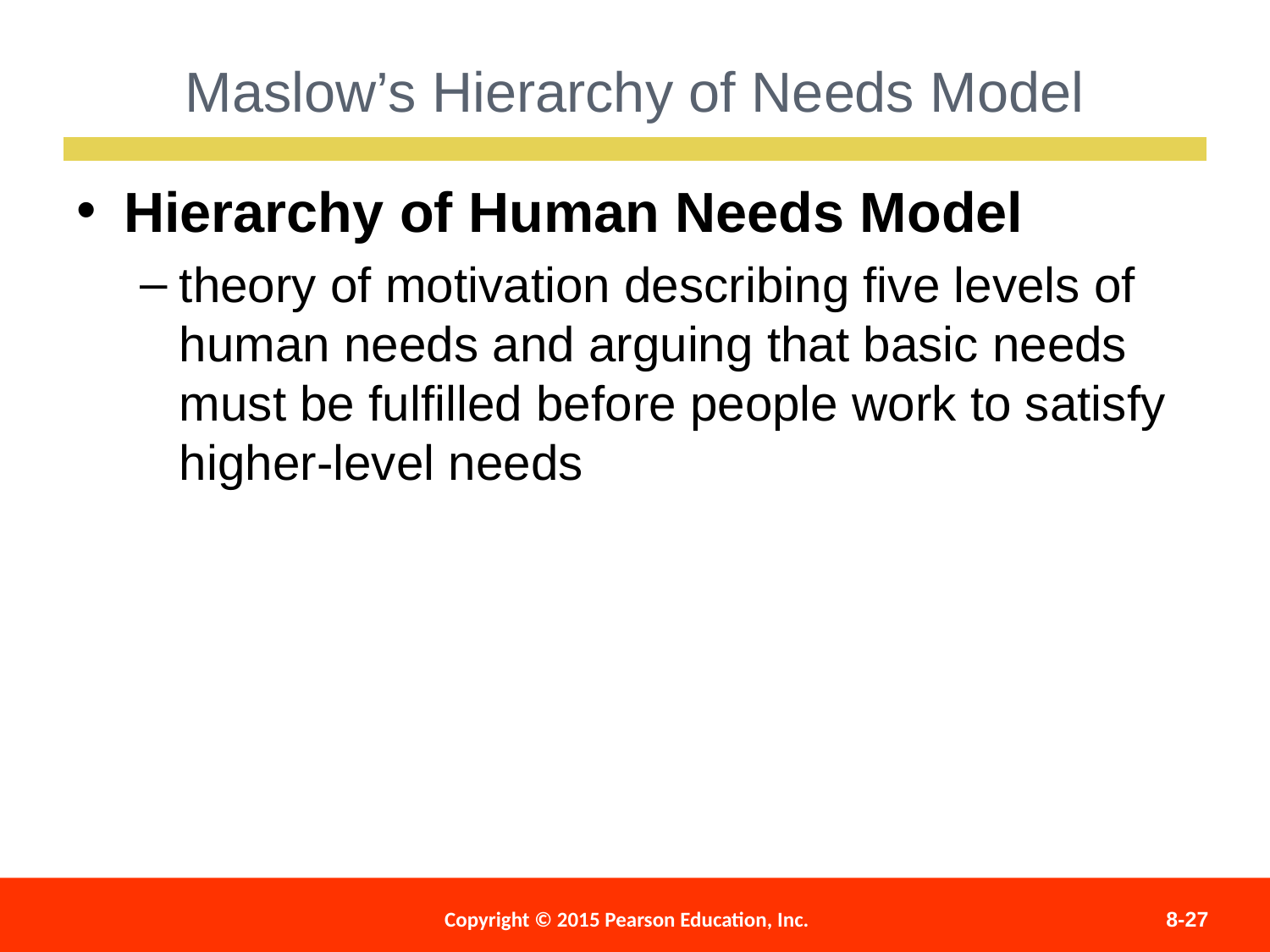

Maslow’s Hierarchy of Needs Model
Hierarchy of Human Needs Model
theory of motivation describing five levels of human needs and arguing that basic needs must be fulfilled before people work to satisfy higher-level needs